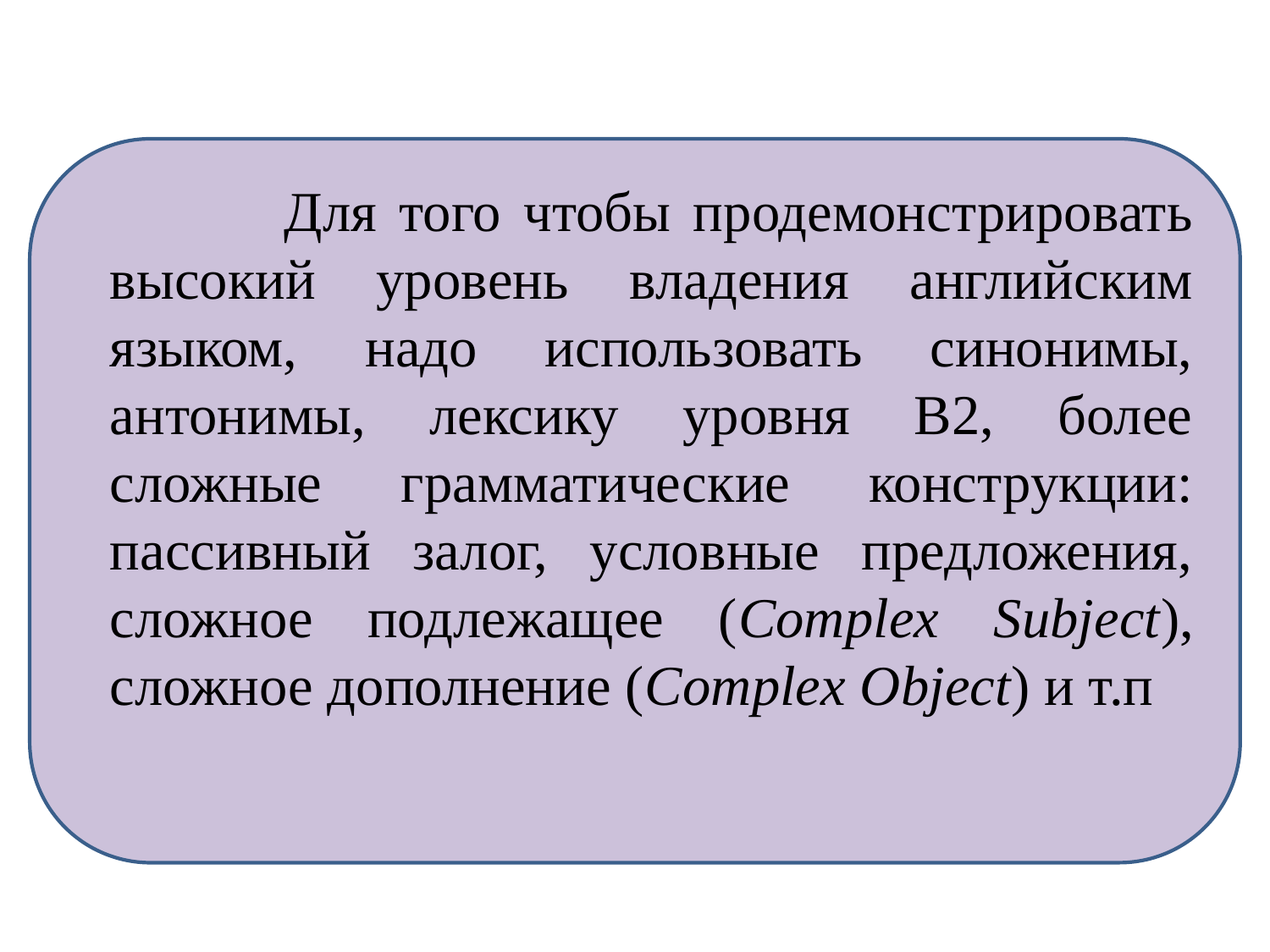

#

   		 Для того чтобы продемонстрировать высокий уровень владения английским языком, надо использовать синонимы, антонимы, лексику уровня В2, более сложные грамматические конструкции: пассивный залог, условные предложения, сложное подлежащее (Complex Subject), сложное дополнение (Complex Object) и т.п